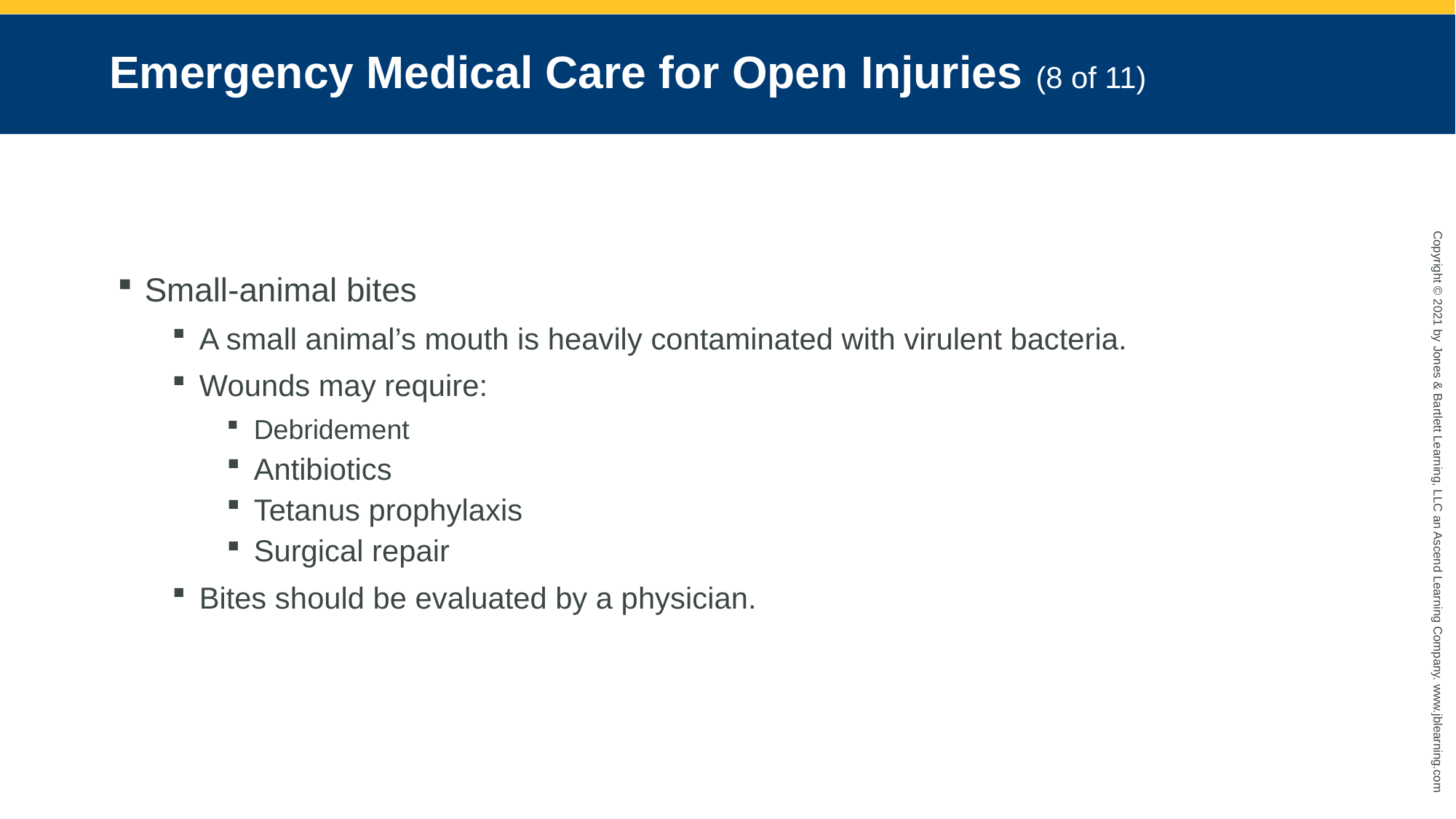

# Emergency Medical Care for Open Injuries (8 of 11)
Small-animal bites
A small animal’s mouth is heavily contaminated with virulent bacteria.
Wounds may require:
Debridement
Antibiotics
Tetanus prophylaxis
Surgical repair
Bites should be evaluated by a physician.